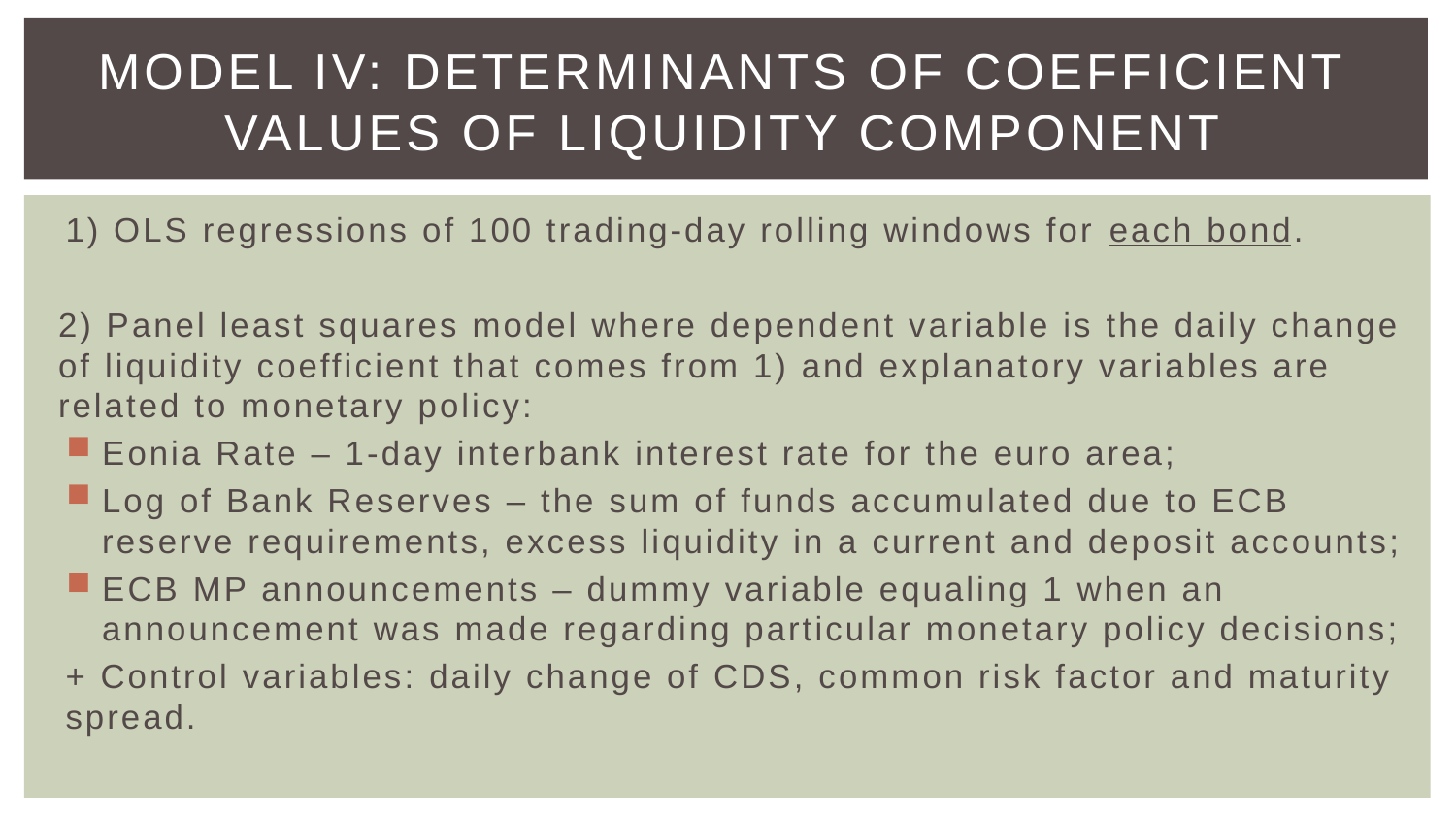

# Model IV: Determinants of coefficient values of liquidity component
1) OLS regressions of 100 trading-day rolling windows for each bond.

2) Panel least squares model where dependent variable is the daily change of liquidity coefficient that comes from 1) and explanatory variables are related to monetary policy:
Eonia Rate – 1-day interbank interest rate for the euro area;
Log of Bank Reserves – the sum of funds accumulated due to ECB reserve requirements, excess liquidity in a current and deposit accounts;
ECB MP announcements – dummy variable equaling 1 when an announcement was made regarding particular monetary policy decisions;
+ Control variables: daily change of CDS, common risk factor and maturity spread.